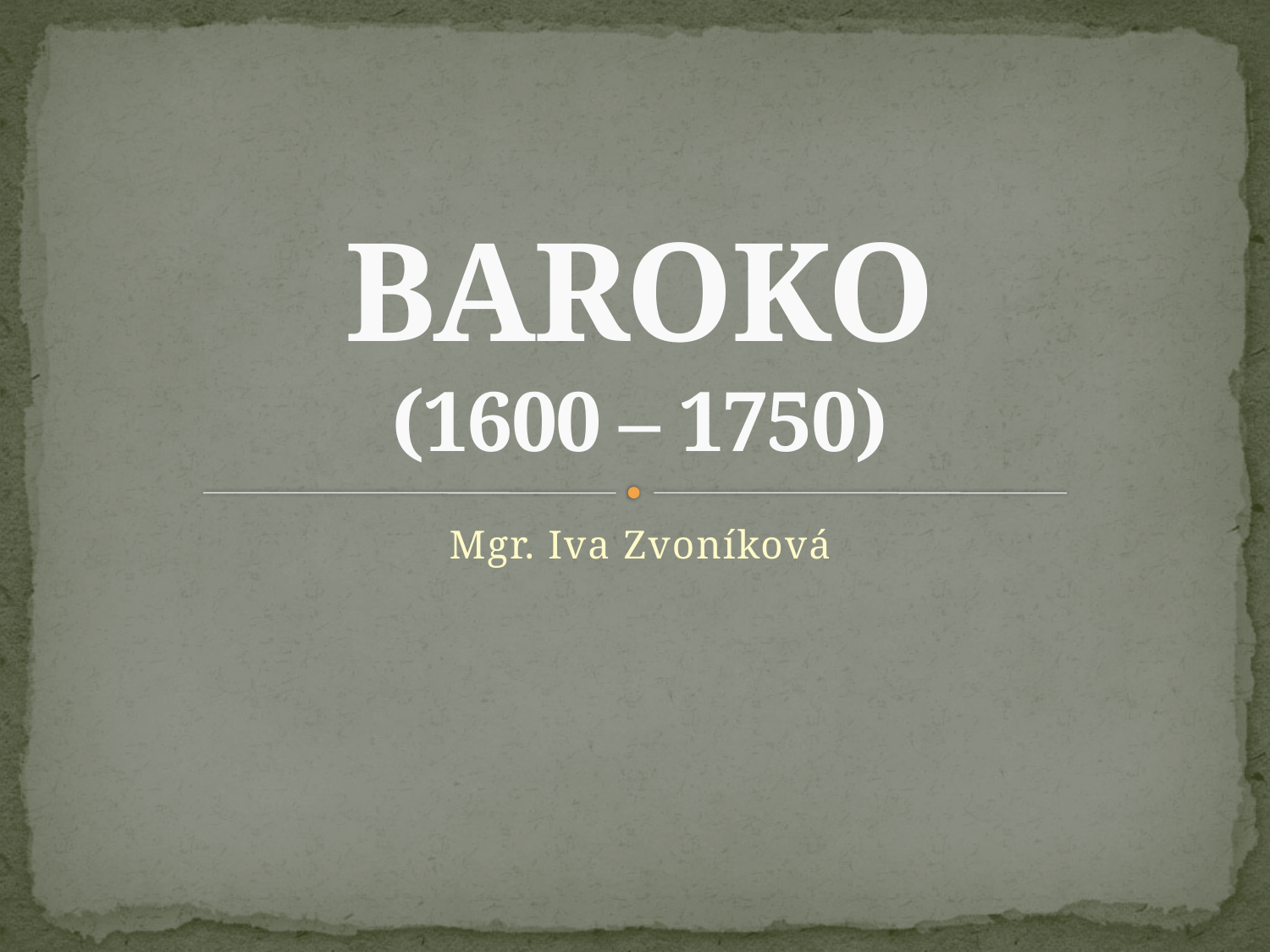

# BAROKO (1600 – 1750)
Mgr. Iva Zvoníková